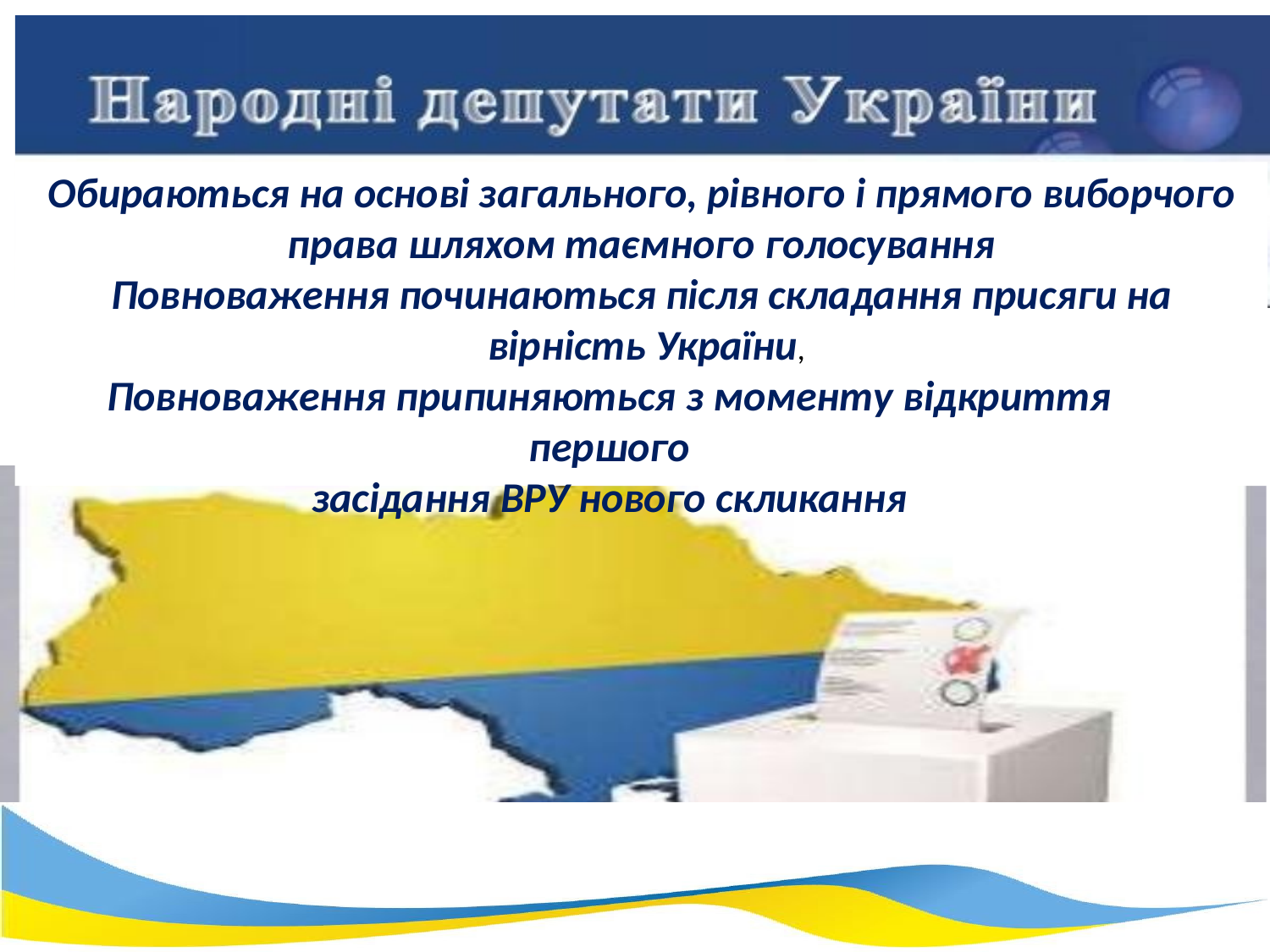

Обираються на основі загального, рівного і прямого виборчого
права шляхом таємного голосування
Повноваження починаються після складання присяги на  вірність України,
Повноваження припиняються з моменту відкриття першого
засідання ВРУ нового скликання

29